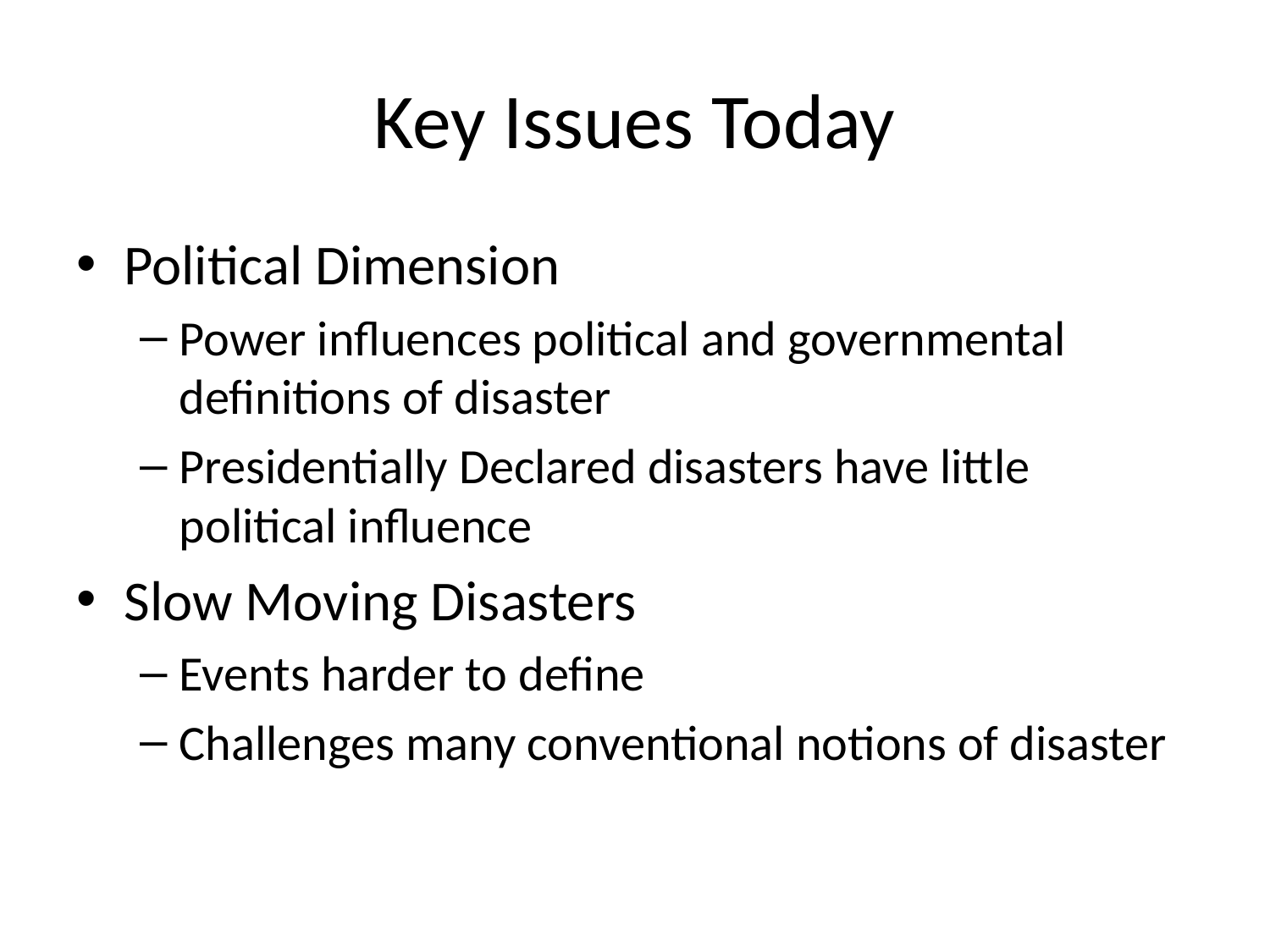

# Key Issues Today
Political Dimension
Power influences political and governmental definitions of disaster
Presidentially Declared disasters have little political influence
Slow Moving Disasters
Events harder to define
Challenges many conventional notions of disaster